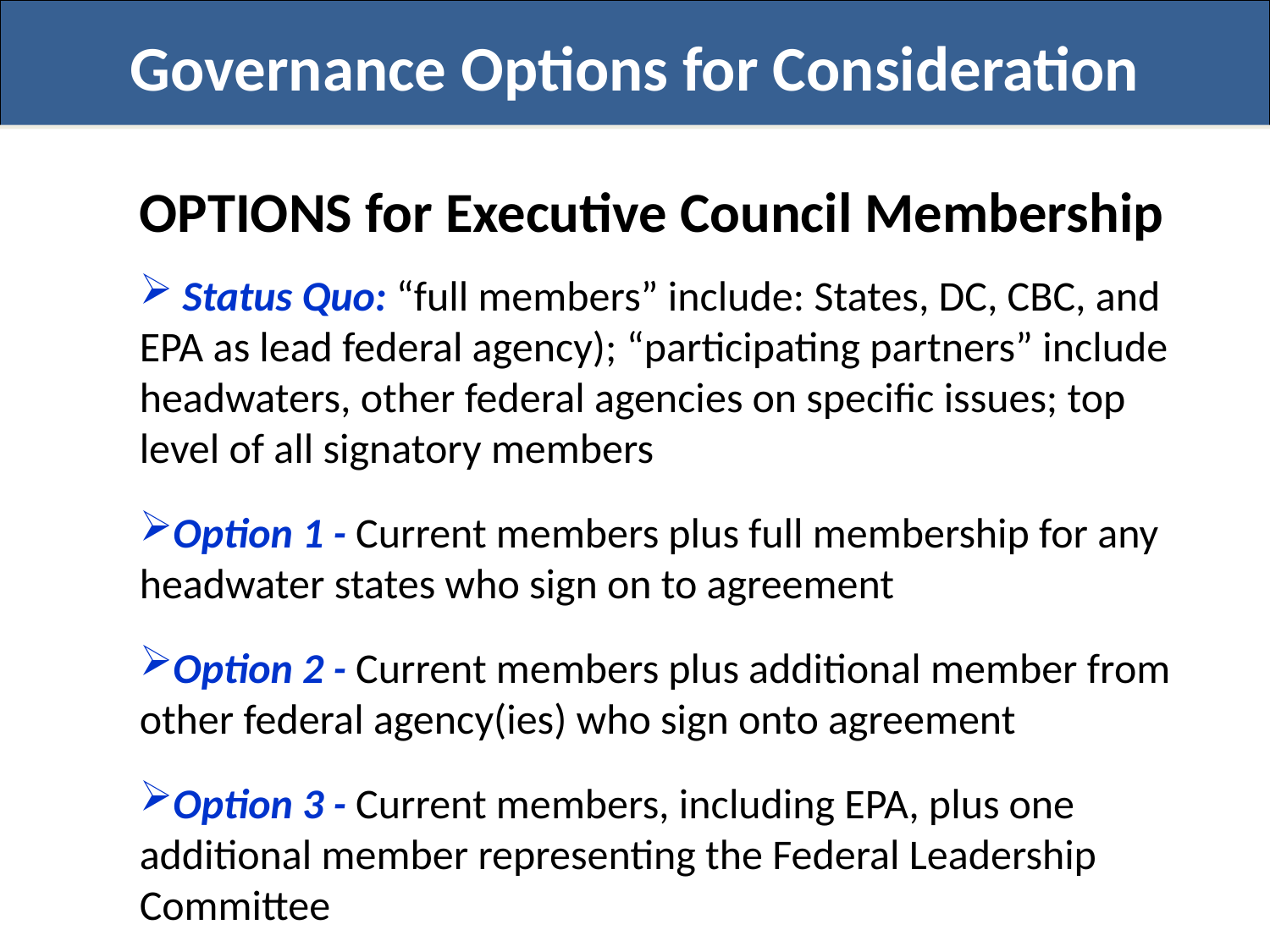

Governance Options for Consideration
OPTIONS for Executive Council Membership

 Status Quo: “full members” include: States, DC, CBC, and EPA as lead federal agency); “participating partners” include headwaters, other federal agencies on specific issues; top level of all signatory members

Option 1 - Current members plus full membership for any headwater states who sign on to agreement

Option 2 - Current members plus additional member from other federal agency(ies) who sign onto agreement

Option 3 - Current members, including EPA, plus one additional member representing the Federal Leadership Committee